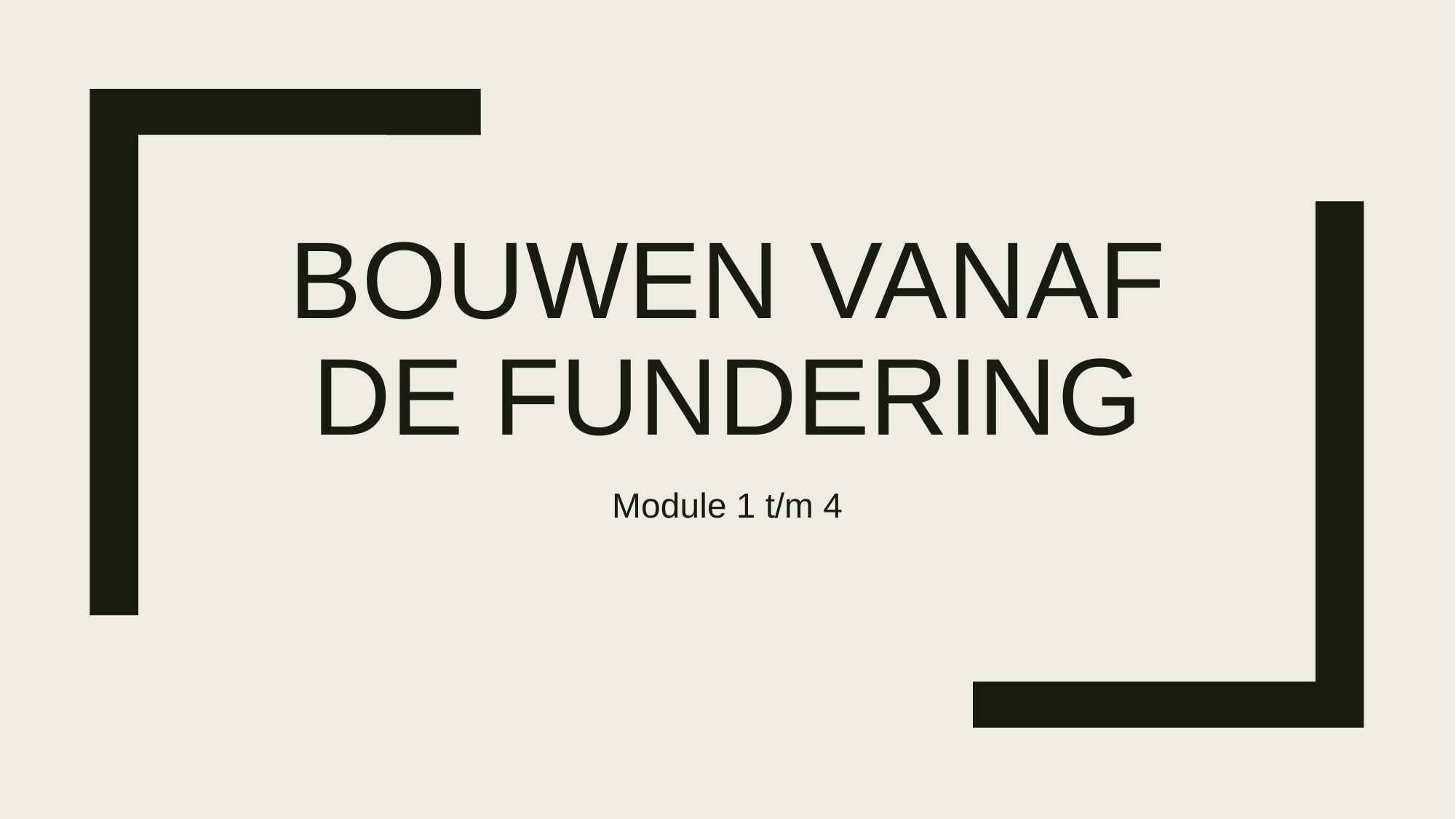

# Bouwen vanaf de fundering
Module 1 t/m 4